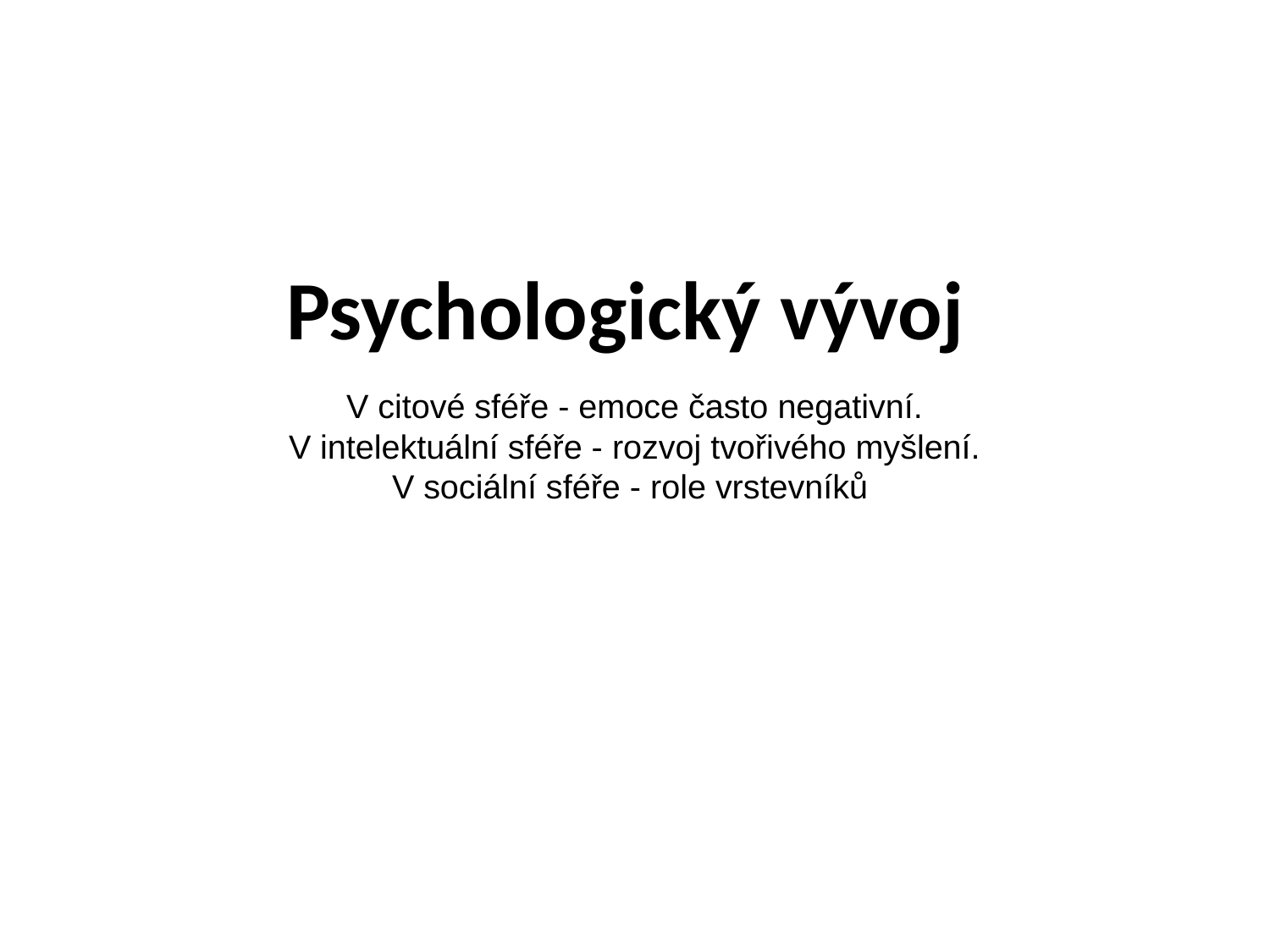

# Psychologický vývoj
V citové sféře - emoce často negativní.
V intelektuální sféře - rozvoj tvořivého myšlení.
V sociální sféře - role vrstevníků